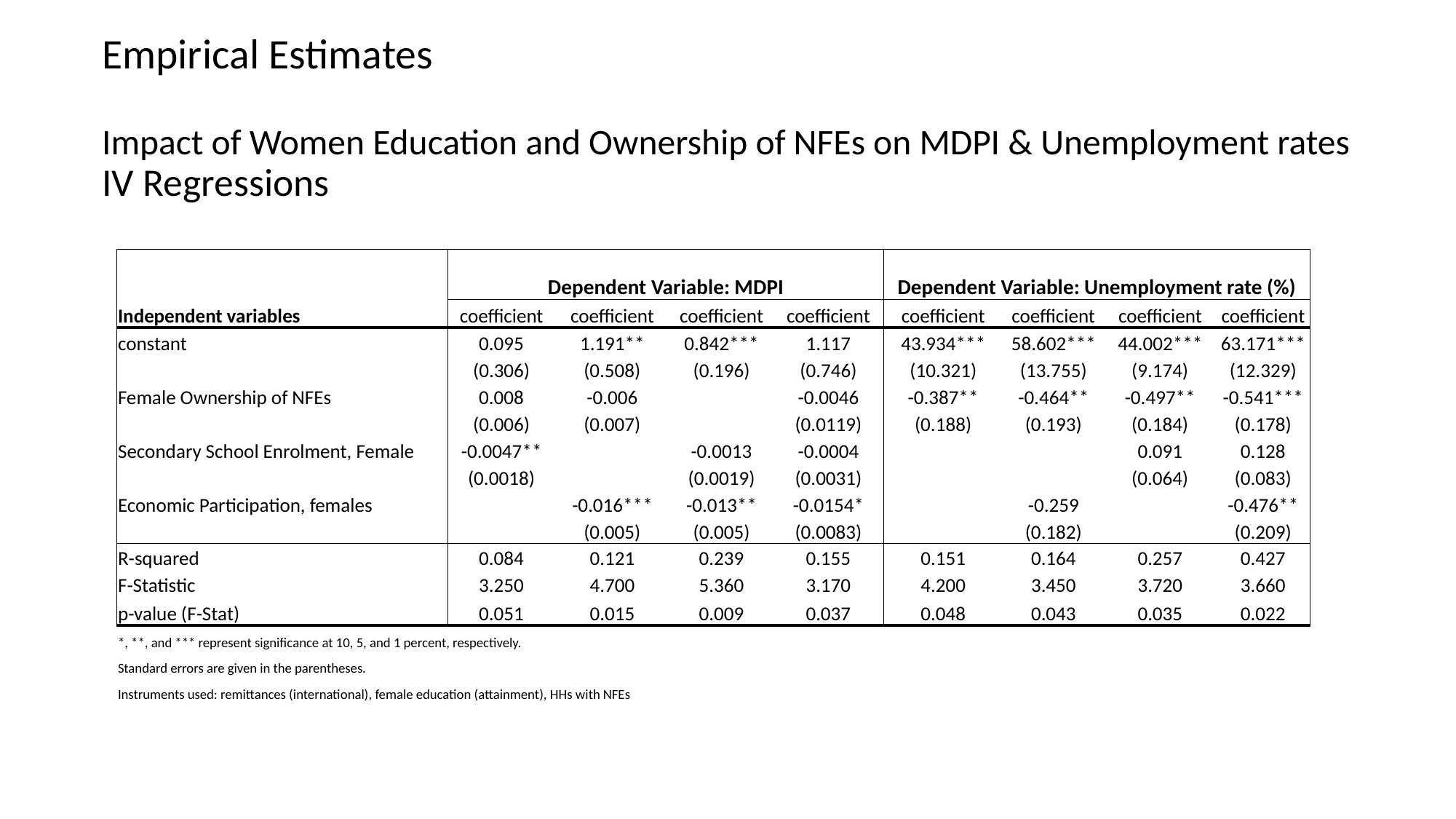

# Empirical Estimates Impact of Women Education and Ownership of NFEs on MDPI & Unemployment rates IV Regressions
|  | Dependent Variable: MDPI |  |  |  | Dependent Variable: Unemployment rate (%) |  |  |  |
| --- | --- | --- | --- | --- | --- | --- | --- | --- |
| Independent variables | coefficient | coefficient | coefficient | coefficient | coefficient | coefficient | coefficient | coefficient |
| constant | 0.095 | 1.191\*\* | 0.842\*\*\* | 1.117 | 43.934\*\*\* | 58.602\*\*\* | 44.002\*\*\* | 63.171\*\*\* |
|  | (0.306) | (0.508) | (0.196) | (0.746) | (10.321) | (13.755) | (9.174) | (12.329) |
| Female Ownership of NFEs | 0.008 | -0.006 |  | -0.0046 | -0.387\*\* | -0.464\*\* | -0.497\*\* | -0.541\*\*\* |
|  | (0.006) | (0.007) |  | (0.0119) | (0.188) | (0.193) | (0.184) | (0.178) |
| Secondary School Enrolment, Female | -0.0047\*\* |  | -0.0013 | -0.0004 |  |  | 0.091 | 0.128 |
|  | (0.0018) |  | (0.0019) | (0.0031) |  |  | (0.064) | (0.083) |
| Economic Participation, females |  | -0.016\*\*\* | -0.013\*\* | -0.0154\* |  | -0.259 |  | -0.476\*\* |
|  |  | (0.005) | (0.005) | (0.0083) |  | (0.182) |  | (0.209) |
| R-squared | 0.084 | 0.121 | 0.239 | 0.155 | 0.151 | 0.164 | 0.257 | 0.427 |
| F-Statistic | 3.250 | 4.700 | 5.360 | 3.170 | 4.200 | 3.450 | 3.720 | 3.660 |
| p-value (F-Stat) | 0.051 | 0.015 | 0.009 | 0.037 | 0.048 | 0.043 | 0.035 | 0.022 |
| \*, \*\*, and \*\*\* represent significance at 10, 5, and 1 percent, respectively. |  |  |  |  |  |  |  |  |
| Standard errors are given in the parentheses. |  |  |  |  |  |  |  |  |
| Instruments used: remittances (international), female education (attainment), HHs with NFEs |  |  |  |  |  |  |  |  |